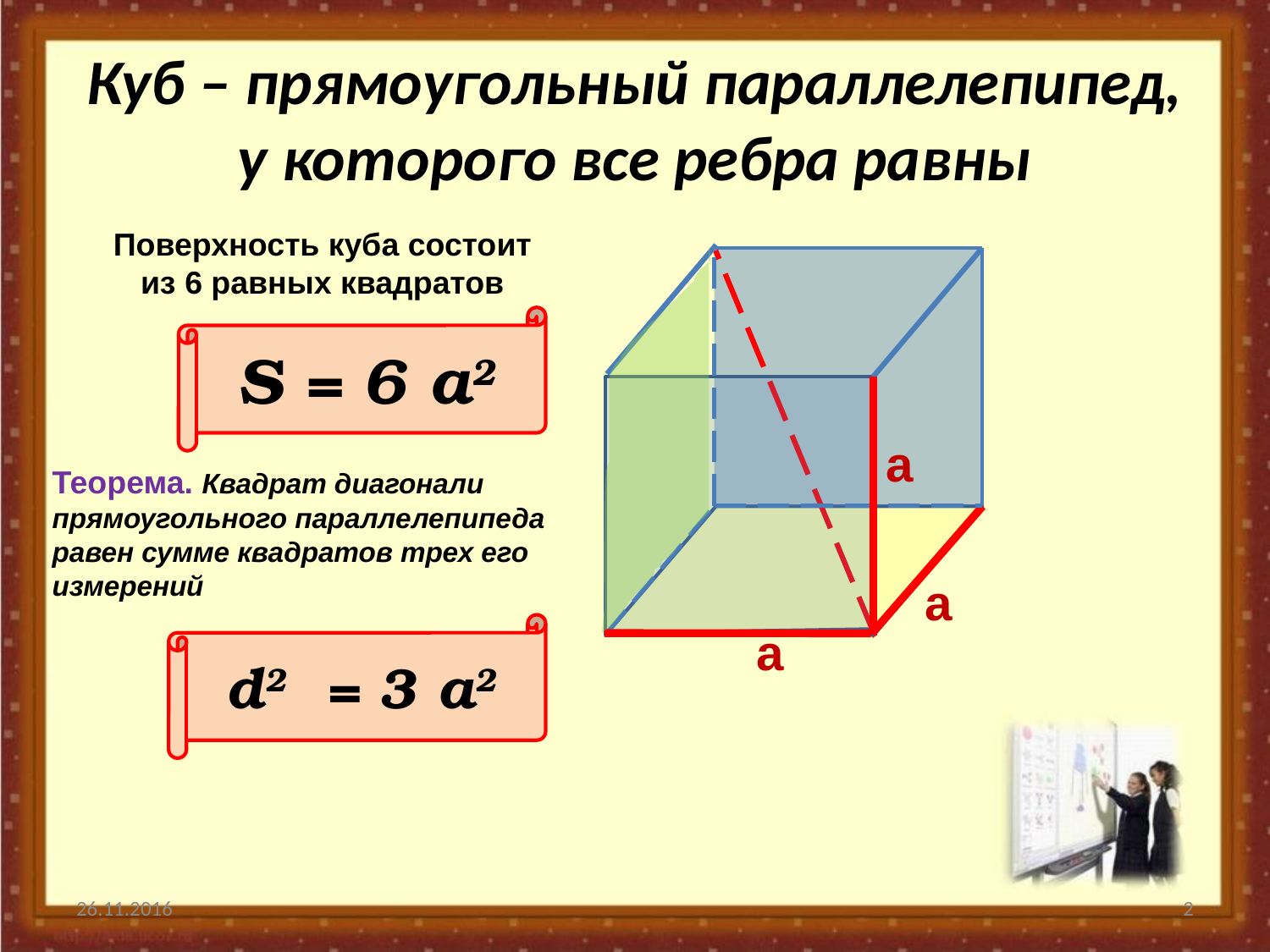

# Куб – прямоугольный параллелепипед, у которого все ребра равны
Поверхность куба состоит из 6 равных квадратов

S = 6 a2

а
Теорема. Квадрат диагонали прямоугольного параллелепипеда равен сумме квадратов трех его измерений

а
d2  = 3 a2
а
26.11.2016
2